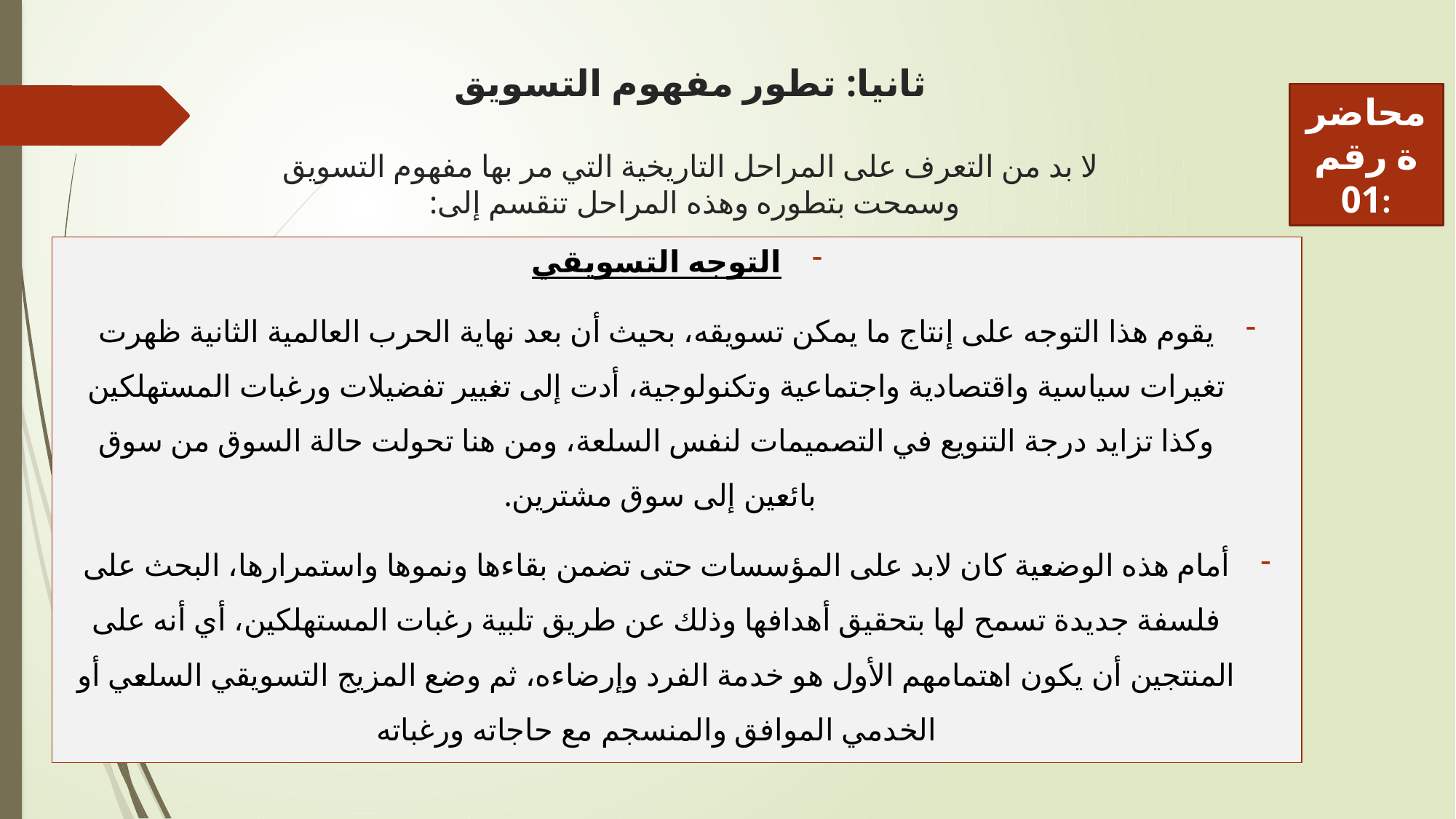

# ثانيا: تطور مفهوم التسويق لا بد من التعرف على المراحل التاريخية التي مر بها مفهوم التسويق وسمحت بتطوره وهذه المراحل تنقسم إلى:
محاضرة رقم 01:
التوجه التسويقي
يقوم هذا التوجه على إنتاج ما يمكن تسويقه، بحيث أن بعد نهاية الحرب العالمية الثانية ظهرت تغيرات سياسية واقتصادية واجتماعية وتكنولوجية، أدت إلى تغيير تفضيلات ورغبات المستهلكين وكذا تزايد درجة التنويع في التصميمات لنفس السلعة، ومن هنا تحولت حالة السوق من سوق بائعين إلى سوق مشترين.
أمام هذه الوضعية كان لابد على المؤسسات حتى تضمن بقاءها ونموها واستمرارها، البحث على فلسفة جديدة تسمح لها بتحقيق أهدافها وذلك عن طريق تلبية رغبات المستهلكين، أي أنه على المنتجين أن يكون اهتمامهم الأول هو خدمة الفرد وإرضاءه، ثم وضع المزيج التسويقي السلعي أو الخدمي الموافق والمنسجم مع حاجاته ورغباته